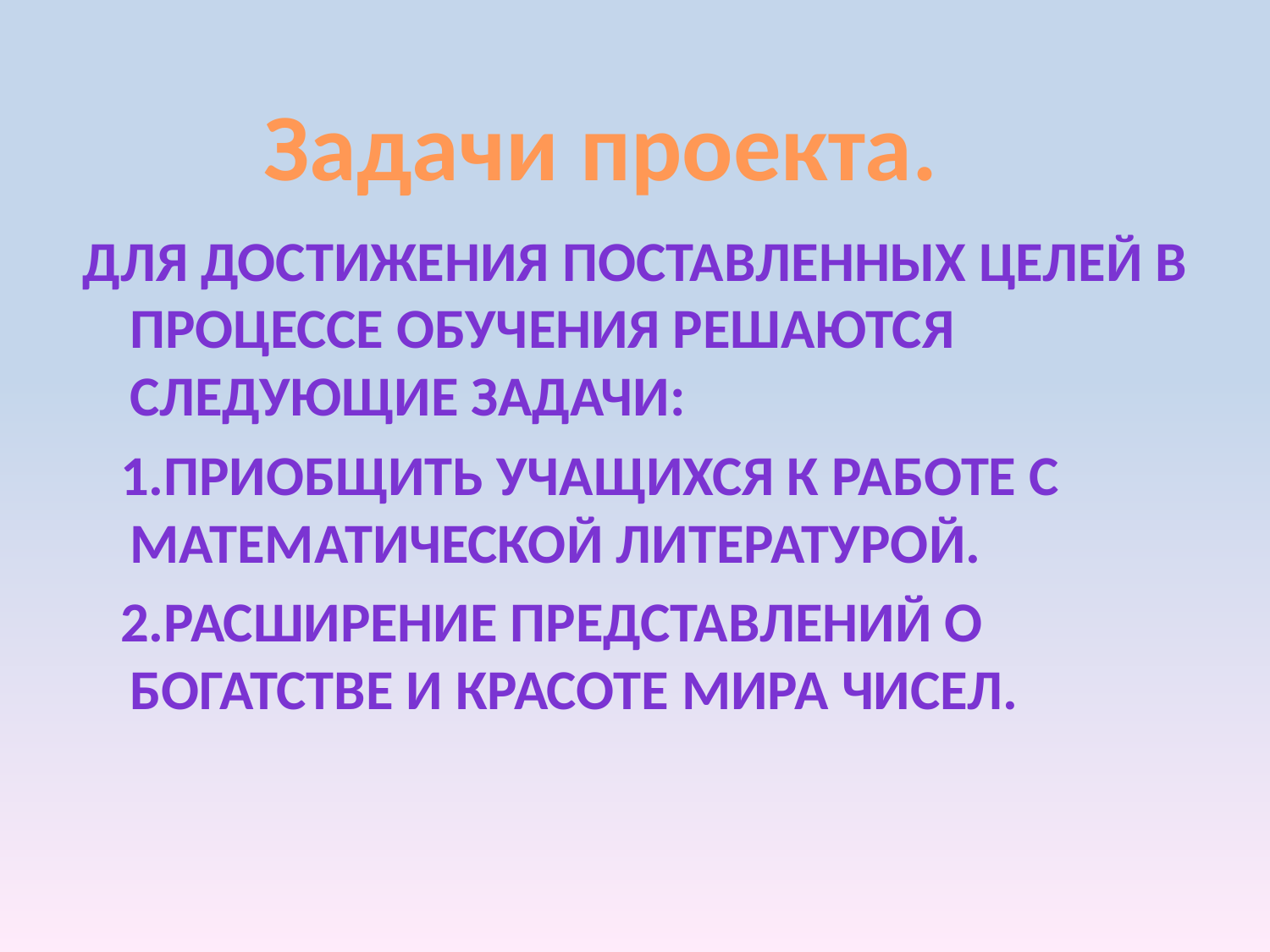

Задачи проекта.
Для достижения поставленных целей в процессе обучения решаются следующие задачи:
   1.Приобщить учащихся к работе с математической литературой.
   2.Расширение представлений о богатстве и красоте мира чисел.